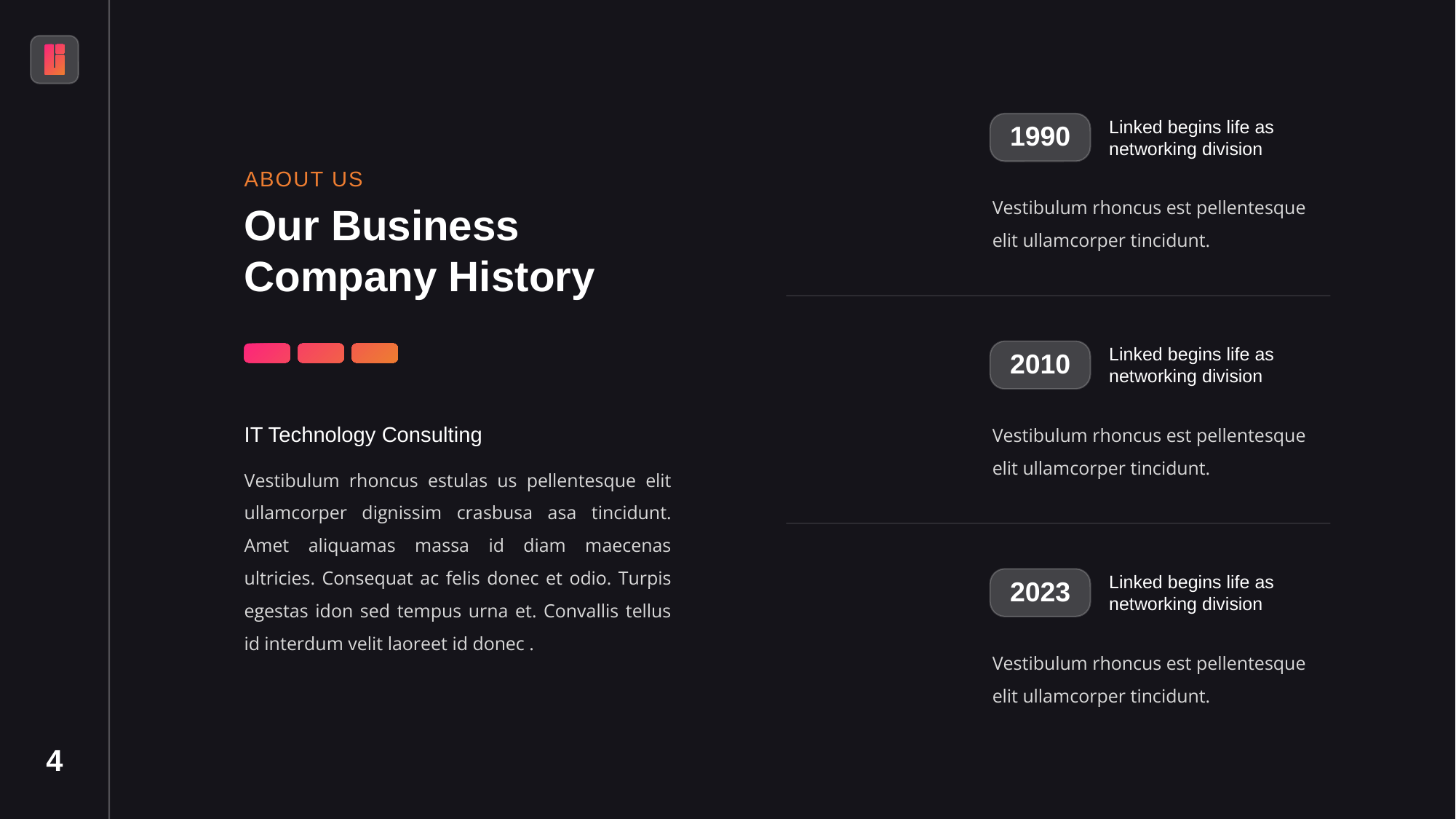

Linked begins life as networking division

1990
ABOUT US
Our Business Company History

IT Technology Consulting
Vestibulum rhoncus estulas us pellentesque elit ullamcorper dignissim crasbusa asa tincidunt. Amet aliquamas massa id diam maecenas ultricies. Consequat ac felis donec et odio. Turpis egestas idon sed tempus urna et. Convallis tellus id interdum velit laoreet id donec .
Vestibulum rhoncus est pellentesque elit ullamcorper tincidunt.

Linked begins life as networking division

2010
Vestibulum rhoncus est pellentesque elit ullamcorper tincidunt.

Linked begins life as networking division

2023
Vestibulum rhoncus est pellentesque elit ullamcorper tincidunt.